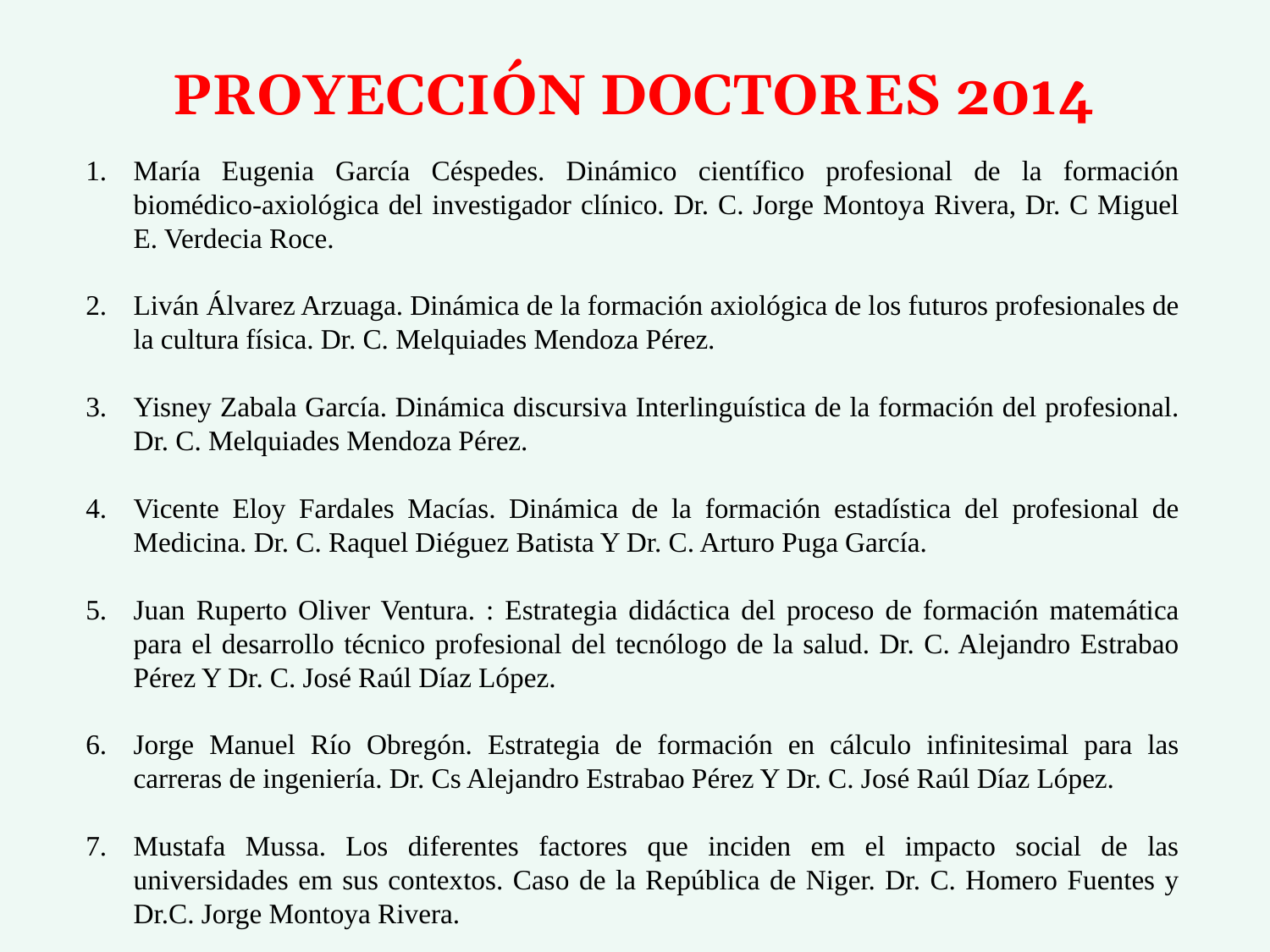

# PROYECCIÓN DOCTORES 2014
María Eugenia García Céspedes. Dinámico científico profesional de la formación biomédico-axiológica del investigador clínico. Dr. C. Jorge Montoya Rivera, Dr. C Miguel E. Verdecia Roce.

Liván Álvarez Arzuaga. Dinámica de la formación axiológica de los futuros profesionales de la cultura física. Dr. C. Melquiades Mendoza Pérez.

Yisney Zabala García. Dinámica discursiva Interlinguística de la formación del profesional. Dr. C. Melquiades Mendoza Pérez.

Vicente Eloy Fardales Macías. Dinámica de la formación estadística del profesional de Medicina. Dr. C. Raquel Diéguez Batista Y Dr. C. Arturo Puga García.

Juan Ruperto Oliver Ventura. : Estrategia didáctica del proceso de formación matemática para el desarrollo técnico profesional del tecnólogo de la salud. Dr. C. Alejandro Estrabao Pérez Y Dr. C. José Raúl Díaz López.

Jorge Manuel Río Obregón. Estrategia de formación en cálculo infinitesimal para las carreras de ingeniería. Dr. Cs Alejandro Estrabao Pérez Y Dr. C. José Raúl Díaz López.

Mustafa Mussa. Los diferentes factores que inciden em el impacto social de las universidades em sus contextos. Caso de la República de Niger. Dr. C. Homero Fuentes y Dr.C. Jorge Montoya Rivera.